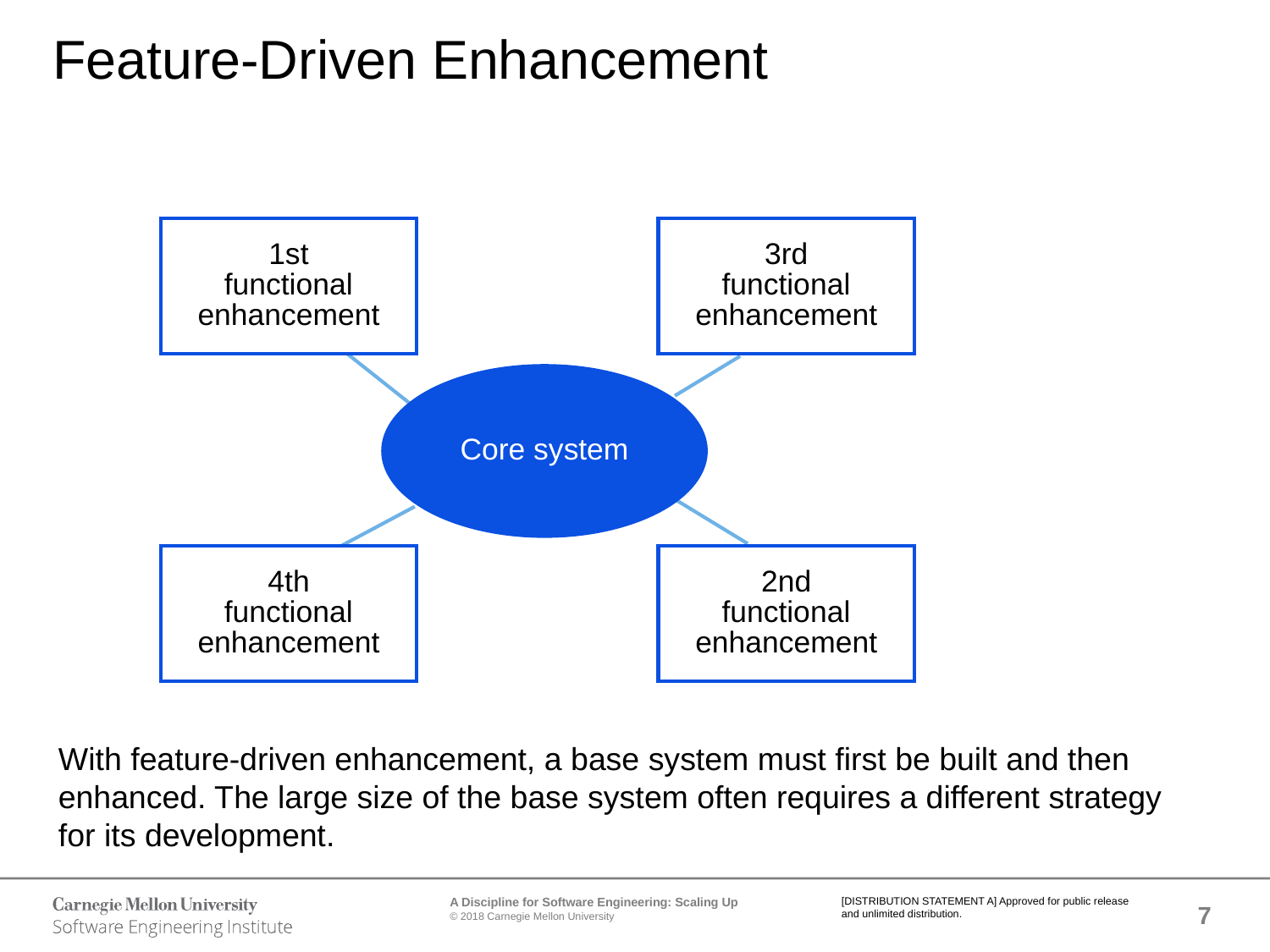

# Feature-Driven Enhancement
1st
functional
enhancement
3rd
functional
enhancement

Core system

4th
functional
enhancement
2nd
functional
enhancement
With feature-driven enhancement, a base system must first be built and then enhanced. The large size of the base system often requires a different strategy for its development.